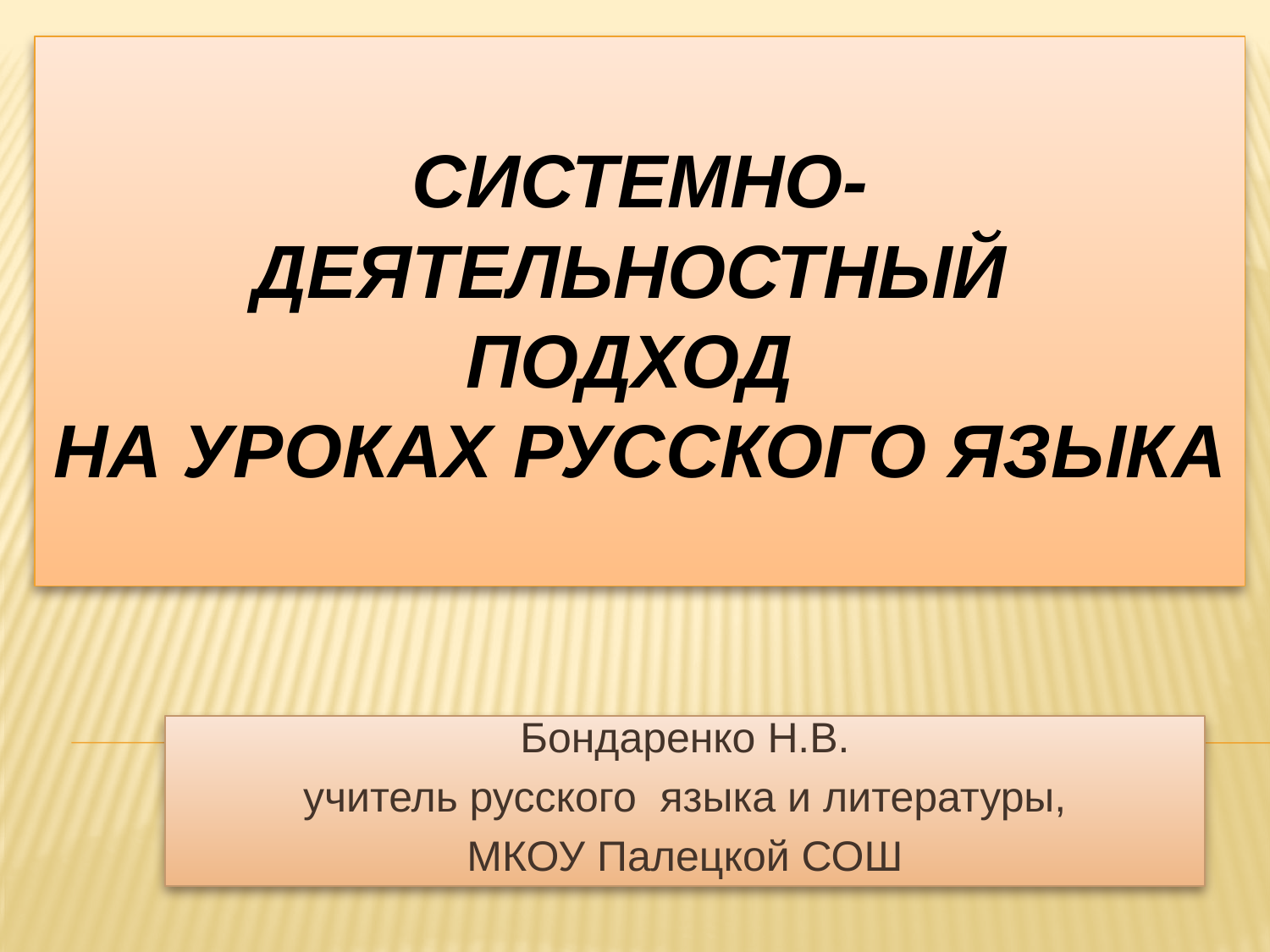

# Системно-деятельностный подход на уроках русского языка

Бондаренко Н.В.
 учитель русского  языка и литературы,
МКОУ Палецкой СОШ